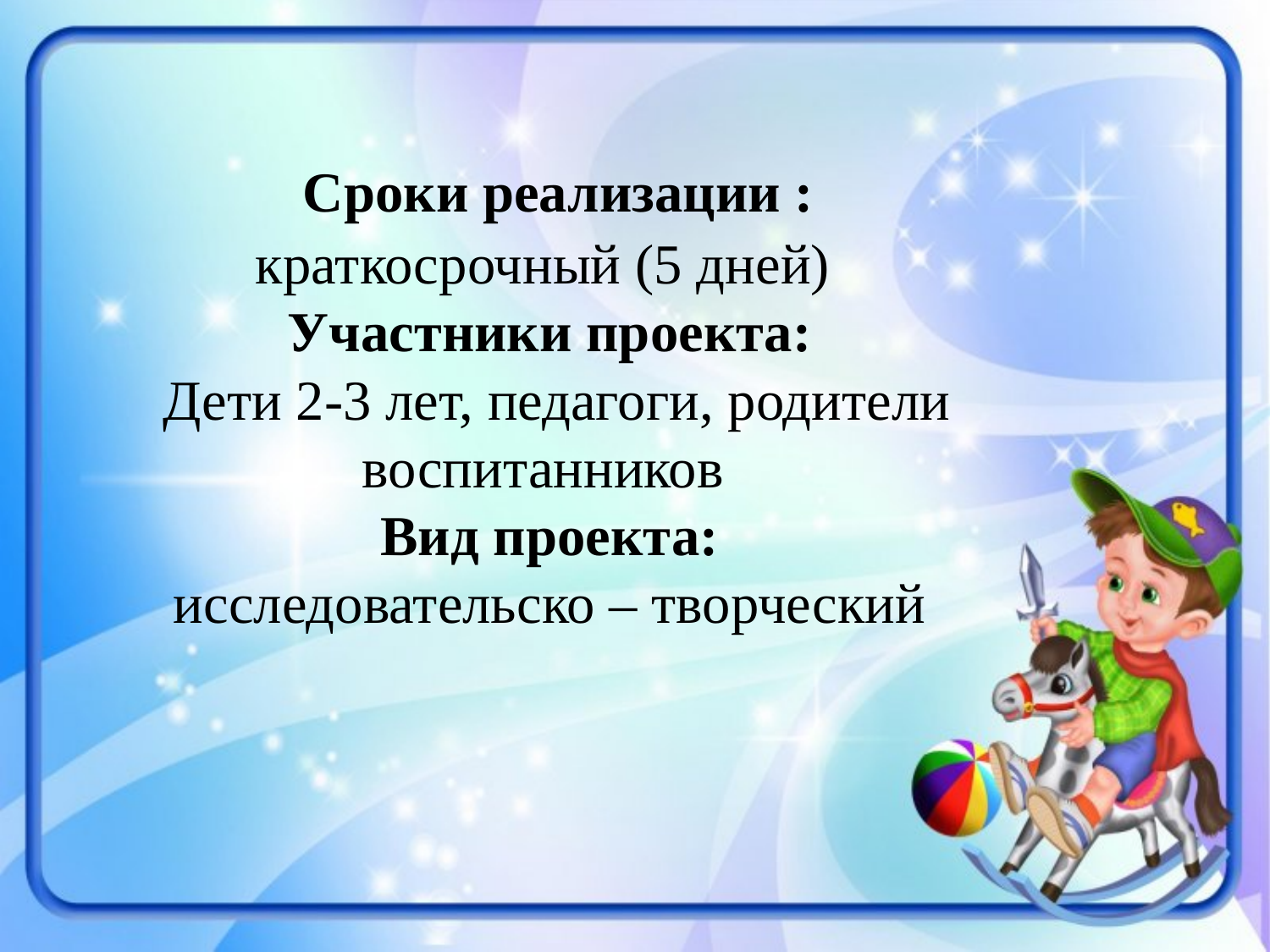

# Сроки реализации : краткосрочный (5 дней) Участники проекта: Дети 2-3 лет, педагоги, родители воспитанников Вид проекта: исследовательско – творческий